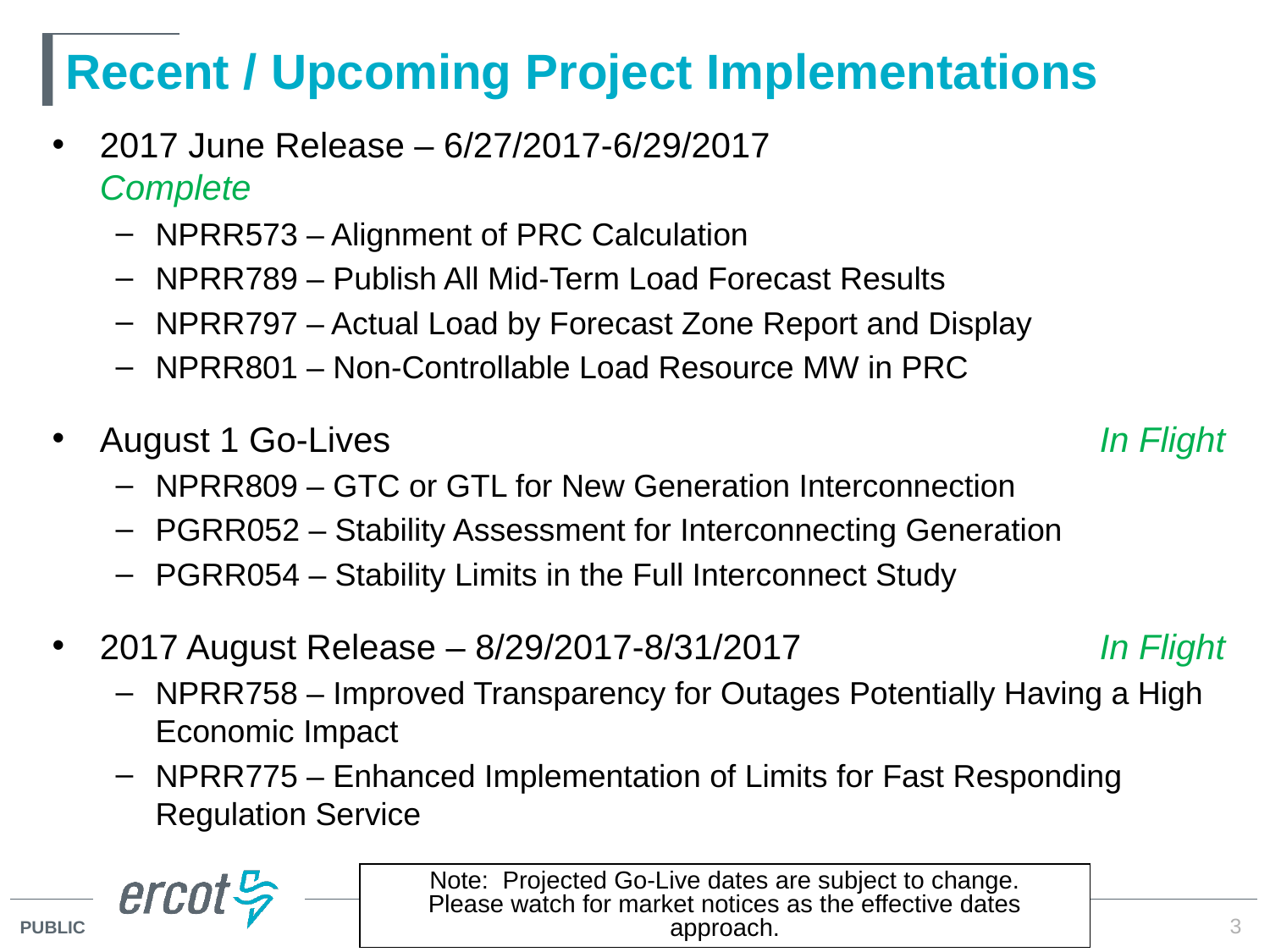

# Recent / Upcoming Project Implementations
2017 June Release – 6/27/2017-6/29/2017	Complete
NPRR573 – Alignment of PRC Calculation
NPRR789 – Publish All Mid-Term Load Forecast Results
NPRR797 – Actual Load by Forecast Zone Report and Display
NPRR801 – Non-Controllable Load Resource MW in PRC

August 1 Go-Lives	In Flight
NPRR809 – GTC or GTL for New Generation Interconnection
PGRR052 – Stability Assessment for Interconnecting Generation
PGRR054 – Stability Limits in the Full Interconnect Study

2017 August Release – 8/29/2017-8/31/2017 	In Flight
NPRR758 – Improved Transparency for Outages Potentially Having a High Economic Impact
NPRR775 – Enhanced Implementation of Limits for Fast Responding Regulation Service
Note:  Projected Go-Live dates are subject to change.
Please watch for market notices as the effective dates approach.
3